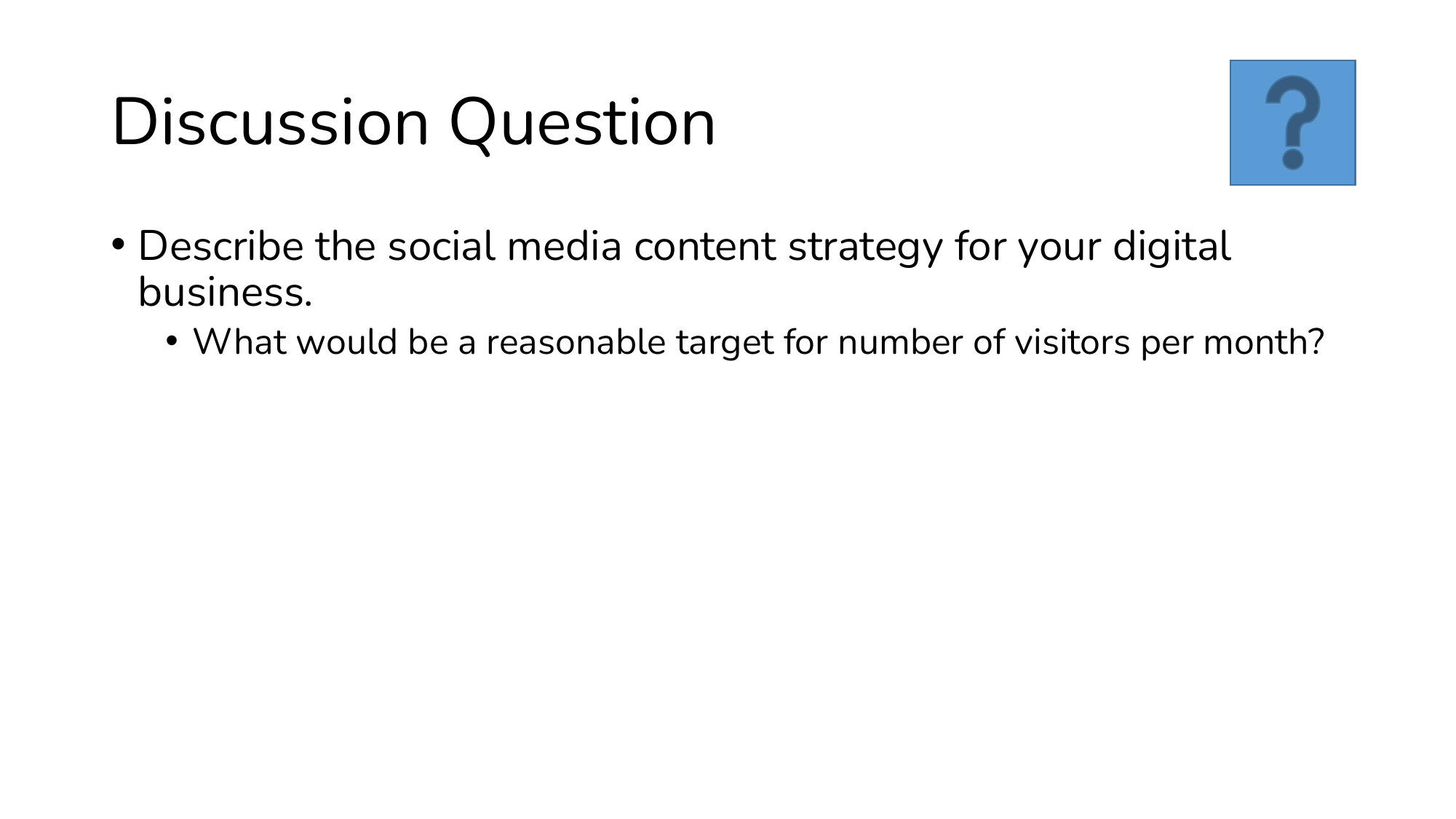

# Discussion Question

Describe the social media content strategy for your digital business.
What would be a reasonable target for number of visitors per month?